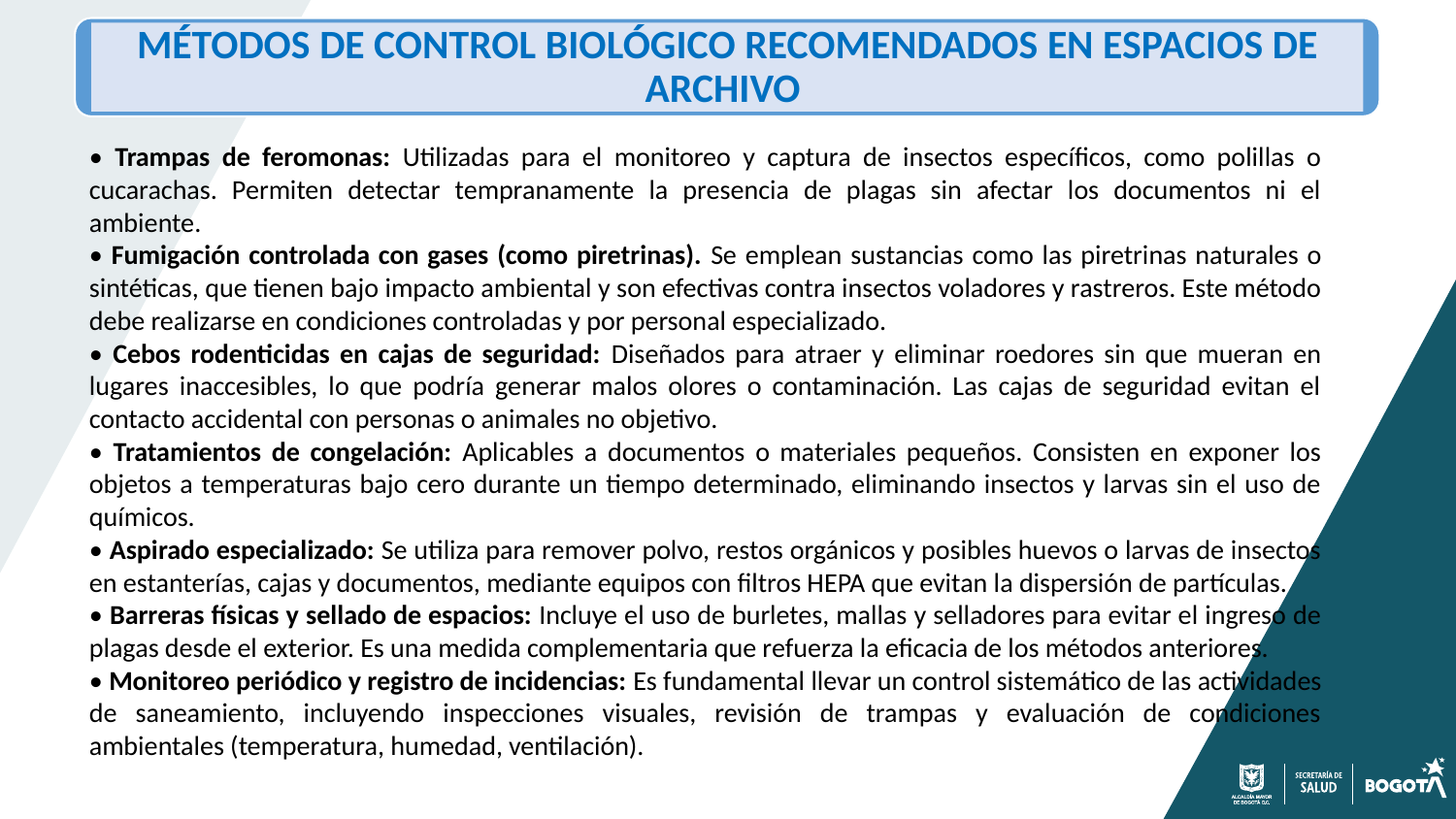

MÉTODOS DE CONTROL BIOLÓGICO RECOMENDADOS EN ESPACIOS DE ARCHIVO
• Trampas de feromonas: Utilizadas para el monitoreo y captura de insectos específicos, como polillas o cucarachas. Permiten detectar tempranamente la presencia de plagas sin afectar los documentos ni el ambiente.
• Fumigación controlada con gases (como piretrinas). Se emplean sustancias como las piretrinas naturales o sintéticas, que tienen bajo impacto ambiental y son efectivas contra insectos voladores y rastreros. Este método debe realizarse en condiciones controladas y por personal especializado.
• Cebos rodenticidas en cajas de seguridad: Diseñados para atraer y eliminar roedores sin que mueran en lugares inaccesibles, lo que podría generar malos olores o contaminación. Las cajas de seguridad evitan el contacto accidental con personas o animales no objetivo.
• Tratamientos de congelación: Aplicables a documentos o materiales pequeños. Consisten en exponer los objetos a temperaturas bajo cero durante un tiempo determinado, eliminando insectos y larvas sin el uso de químicos.
• Aspirado especializado: Se utiliza para remover polvo, restos orgánicos y posibles huevos o larvas de insectos en estanterías, cajas y documentos, mediante equipos con filtros HEPA que evitan la dispersión de partículas.
• Barreras físicas y sellado de espacios: Incluye el uso de burletes, mallas y selladores para evitar el ingreso de plagas desde el exterior. Es una medida complementaria que refuerza la eficacia de los métodos anteriores.
• Monitoreo periódico y registro de incidencias: Es fundamental llevar un control sistemático de las actividades de saneamiento, incluyendo inspecciones visuales, revisión de trampas y evaluación de condiciones ambientales (temperatura, humedad, ventilación).